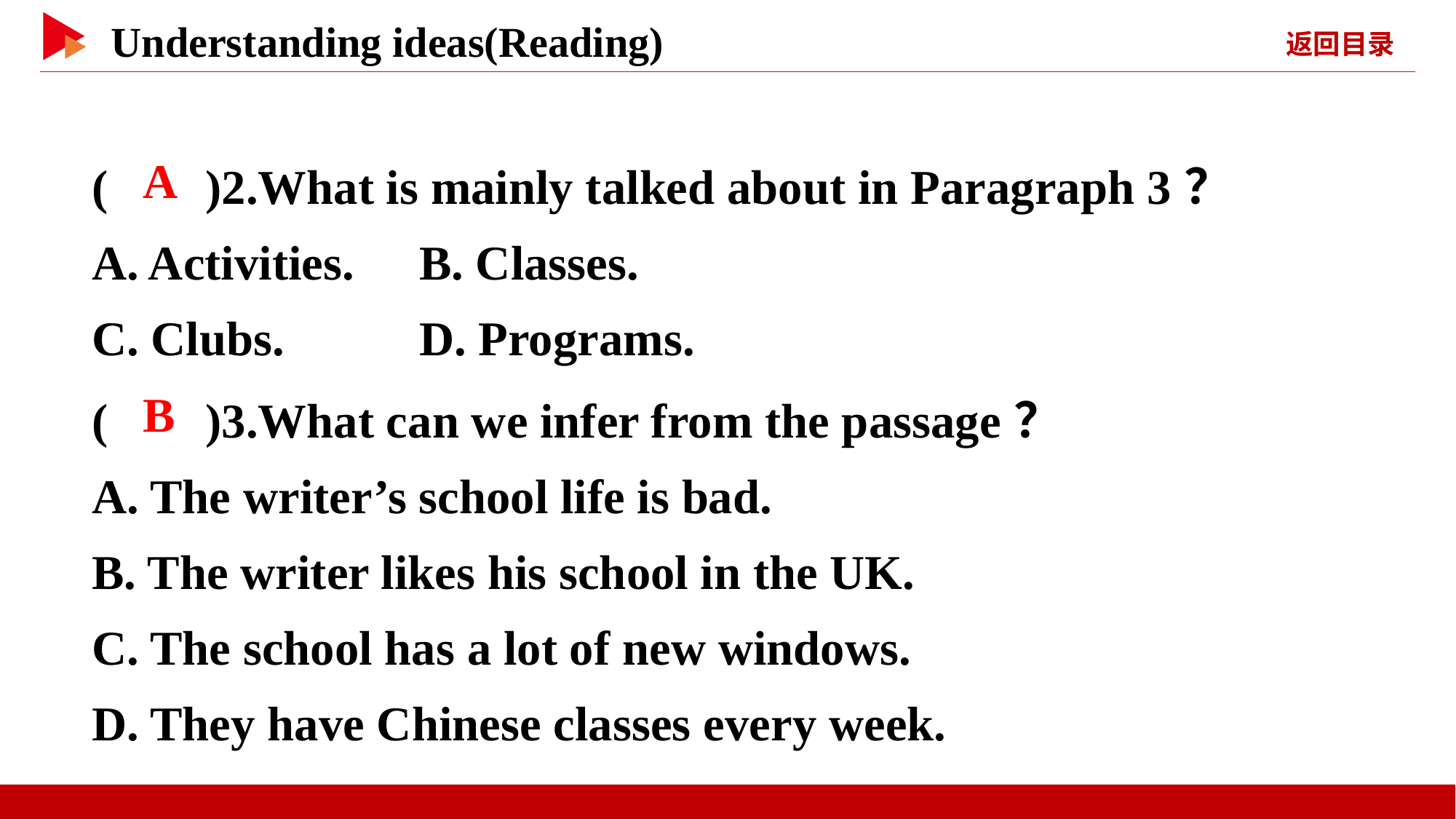

(        )2.What is mainly talked about in Paragraph 3？
A. Activities.	B. Classes.
C. Clubs.		D. Programs.
   A
(        )3.What can we infer from the passage？
A. The writer’s school life is bad.
B. The writer likes his school in the UK.
C. The school has a lot of new windows.
D. They have Chinese classes every week.
   B